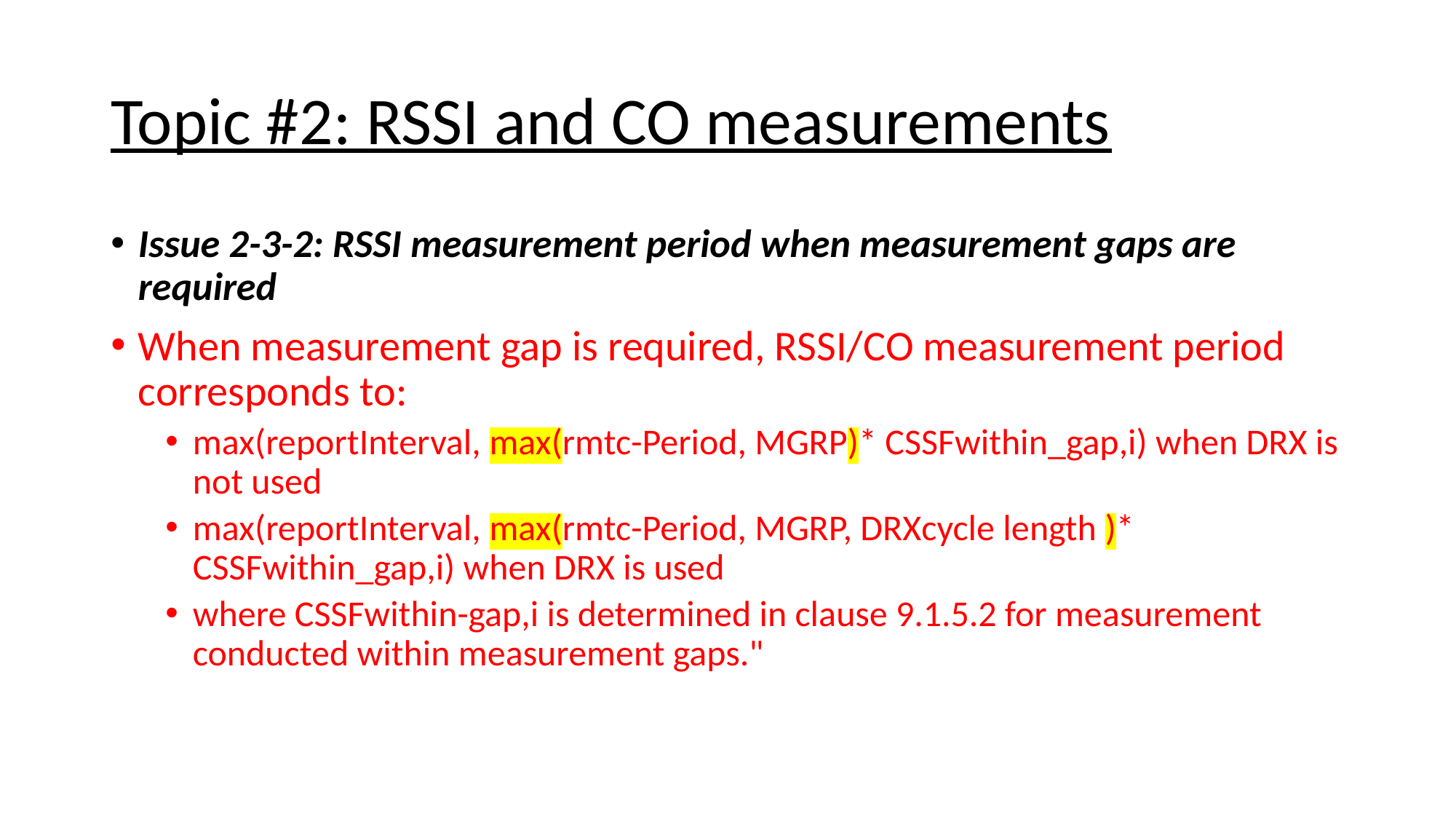

# Topic #2: RSSI and CO measurements
Issue 2-3-2: RSSI measurement period when measurement gaps are required
When measurement gap is required, RSSI/CO measurement period corresponds to:
max(reportInterval, max(rmtc-Period, MGRP)* CSSFwithin_gap,i) when DRX is not used
max(reportInterval, max(rmtc-Period, MGRP, DRXcycle length )* CSSFwithin_gap,i) when DRX is used
where CSSFwithin-gap,i is determined in clause 9.1.5.2 for measurement conducted within measurement gaps."